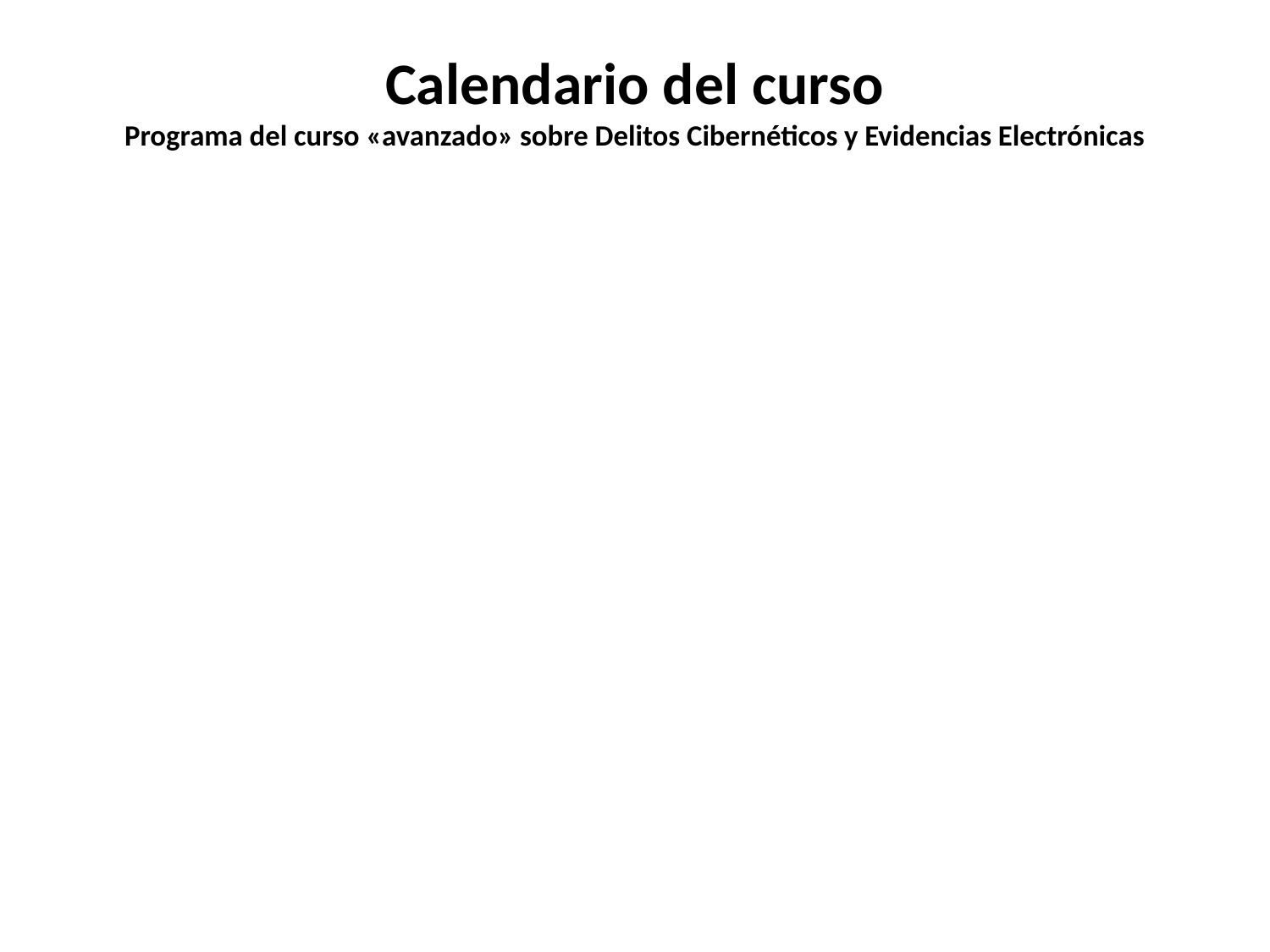

# Calendario del curso Programa del curso «avanzado» sobre Delitos Cibernéticos y Evidencias Electrónicas